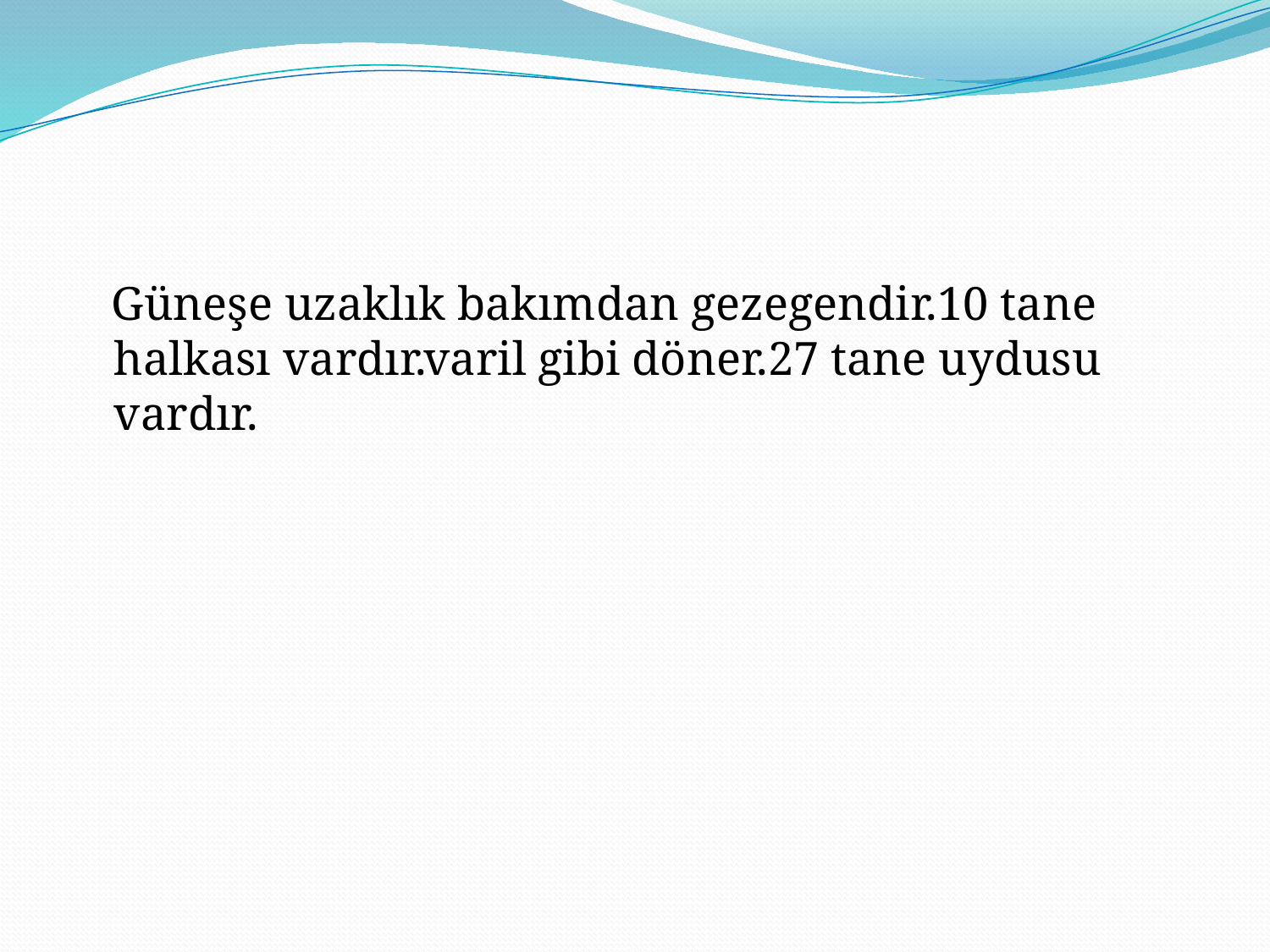

Güneşe uzaklık bakımdan gezegendir.10 tane halkası vardır.varil gibi döner.27 tane uydusu vardır.